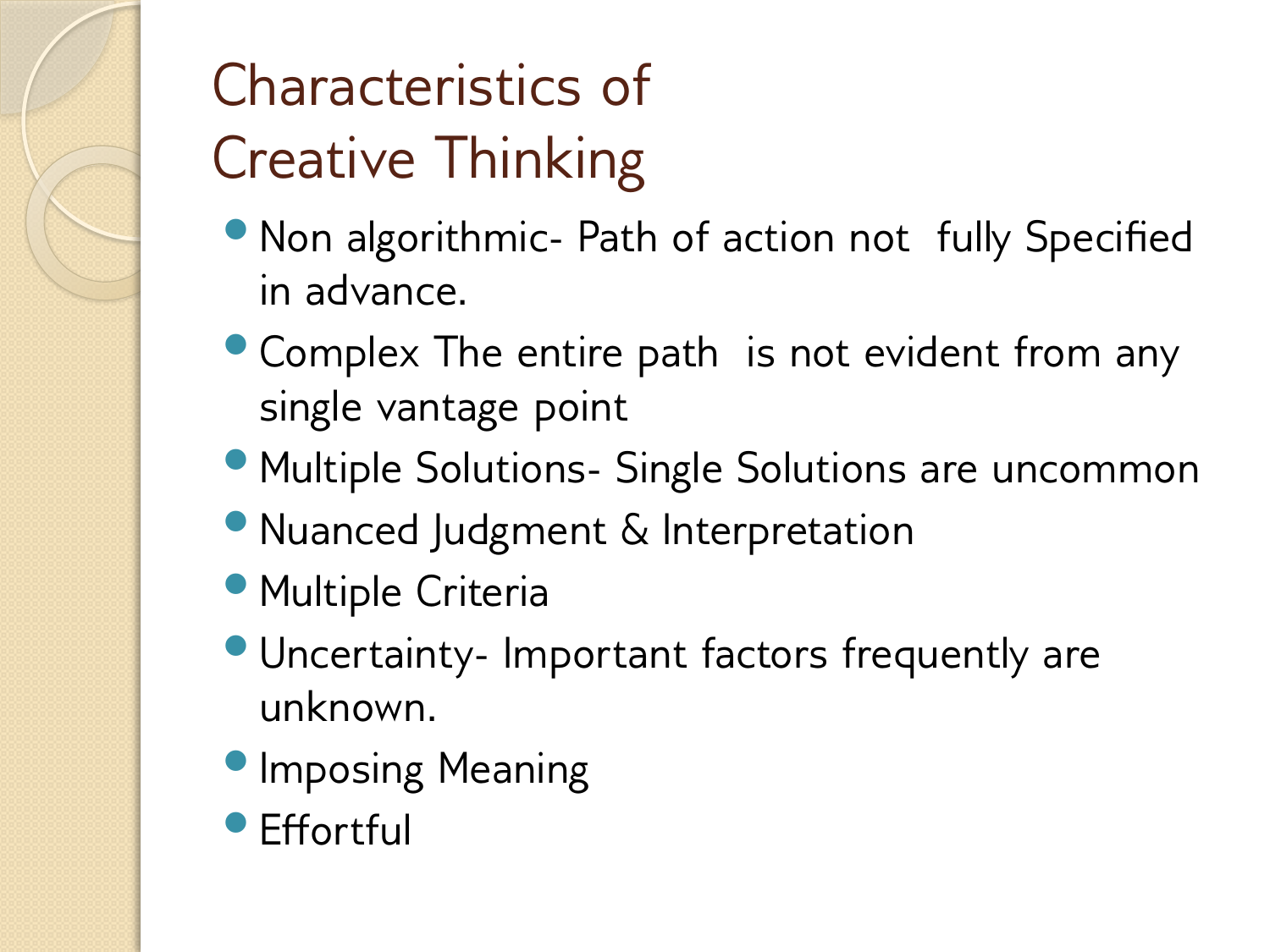

# Characteristics of Creative Thinking
Non algorithmic- Path of action not  fully Specified in advance.
Complex The entire path  is not evident from any single vantage point
Multiple Solutions- Single Solutions are uncommon
Nuanced Judgment & Interpretation
Multiple Criteria
Uncertainty- Important factors frequently are unknown.
Imposing Meaning
Effortful